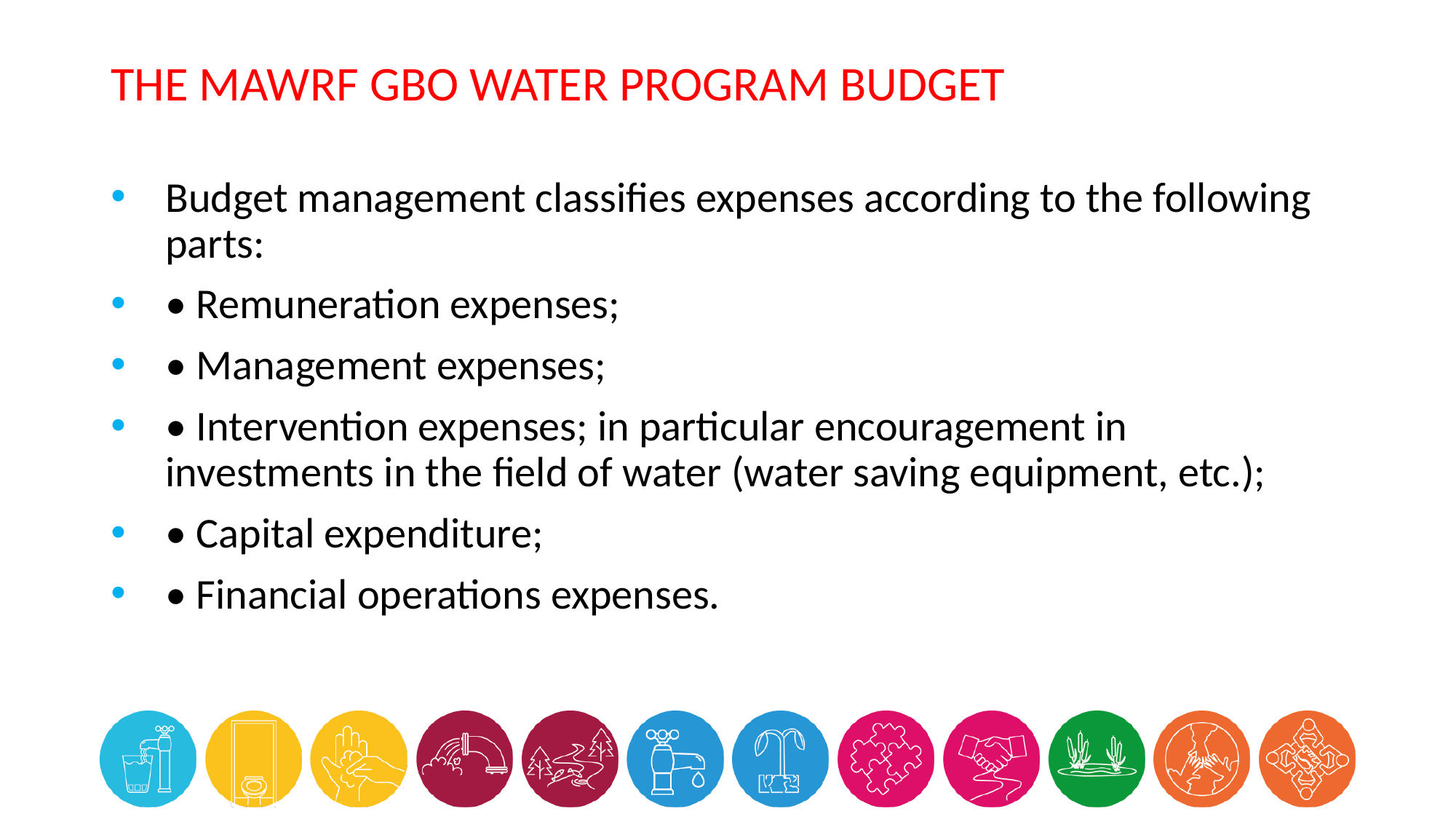

# THE MAWRF GBO WATER PROGRAM BUDGET
Budget management classifies expenses according to the following parts:
• Remuneration expenses;
• Management expenses;
• Intervention expenses; in particular encouragement in investments in the field of water (water saving equipment, etc.);
• Capital expenditure;
• Financial operations expenses.